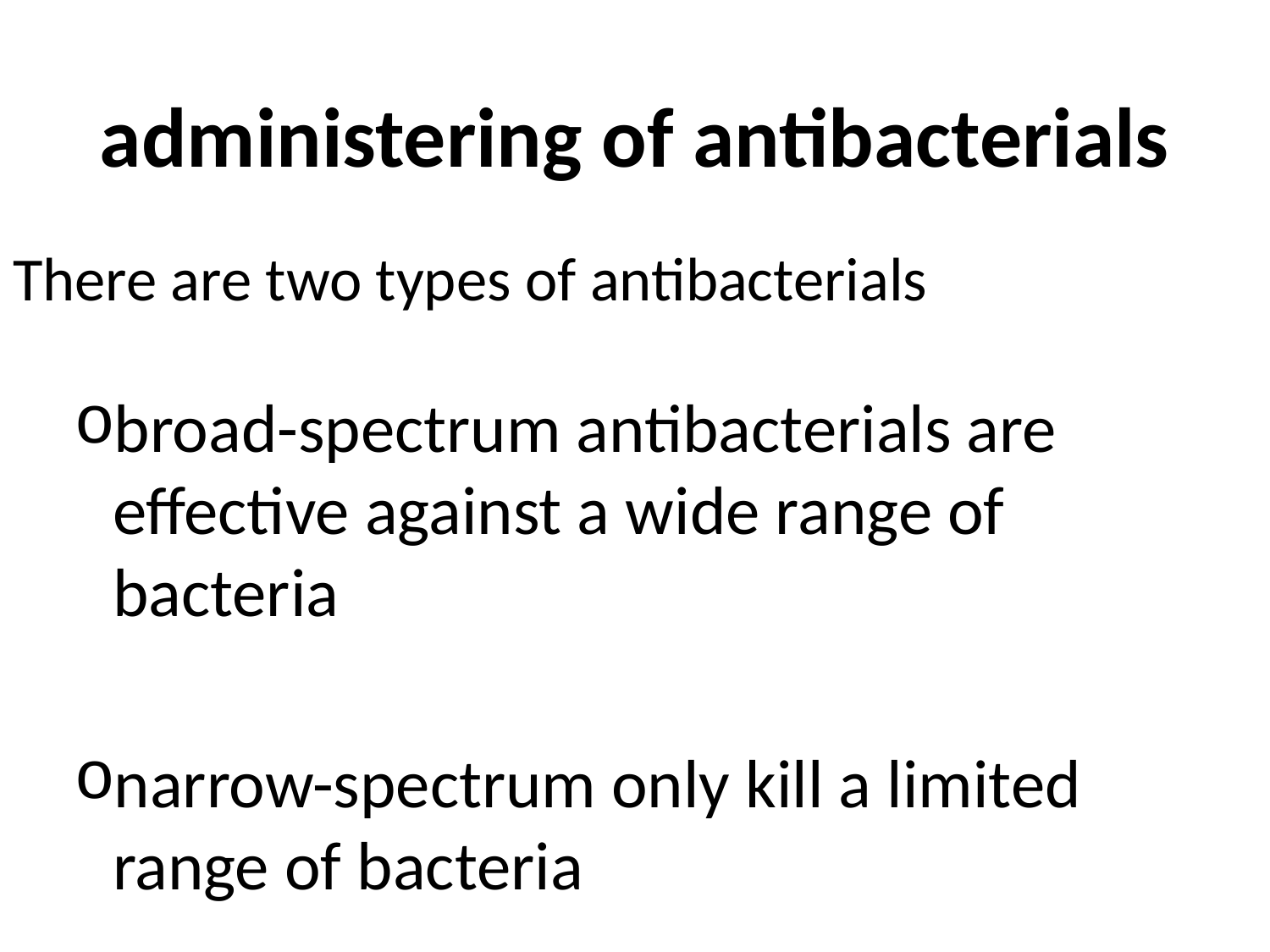

# administering of antibacterials
There are two types of antibacterials

broad-spectrum antibacterials are effective against a wide range of bacteria

narrow-spectrum only kill a limited range of bacteria